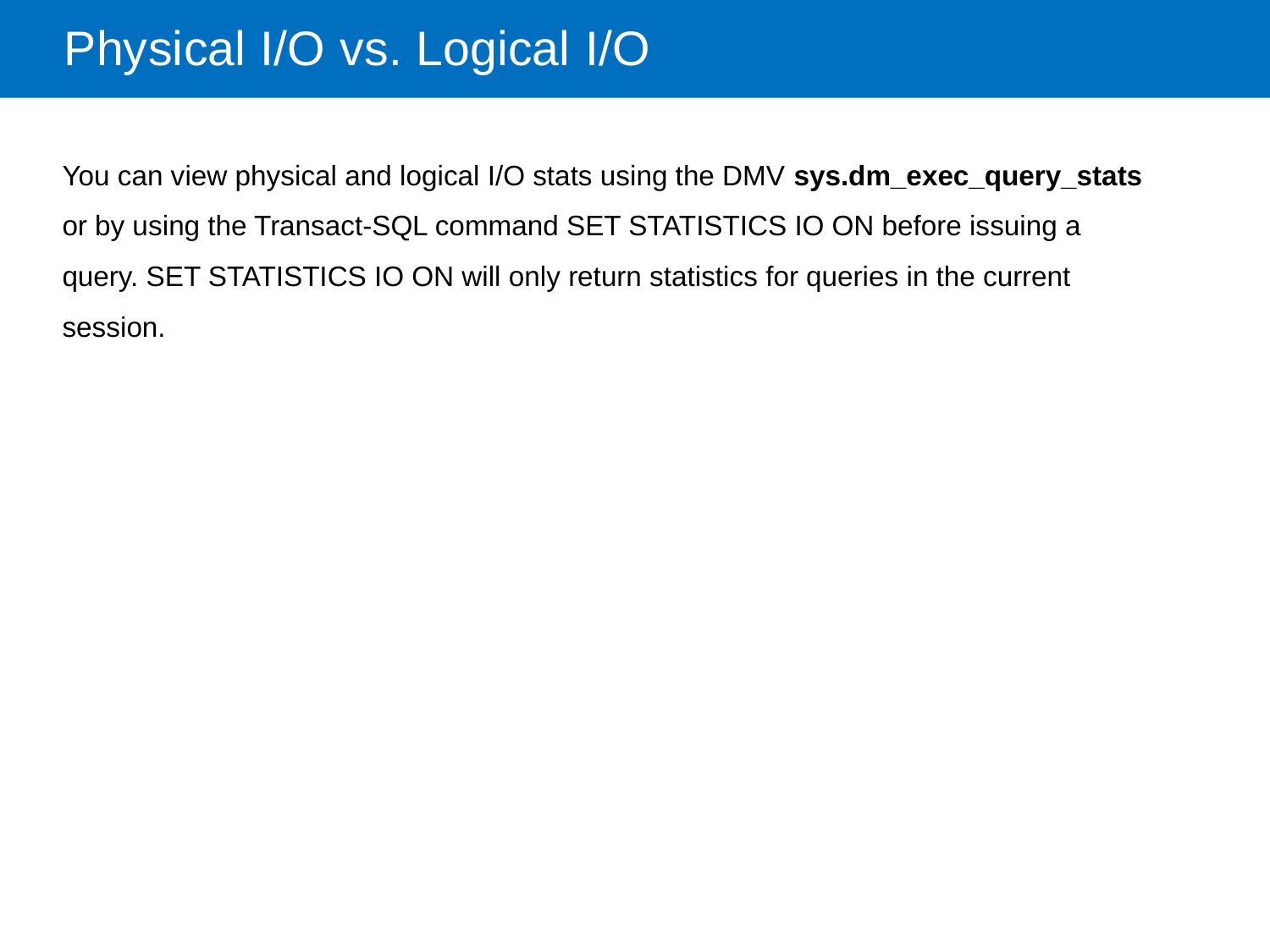

Physical I/O vs. Logical I/O

You can view physical and logical I/O stats using the DMV sys.dm_exec_query_stats or by using the Transact-SQL command SET STATISTICS IO ON before issuing a query. SET STATISTICS IO ON will only return statistics for queries in the current session.